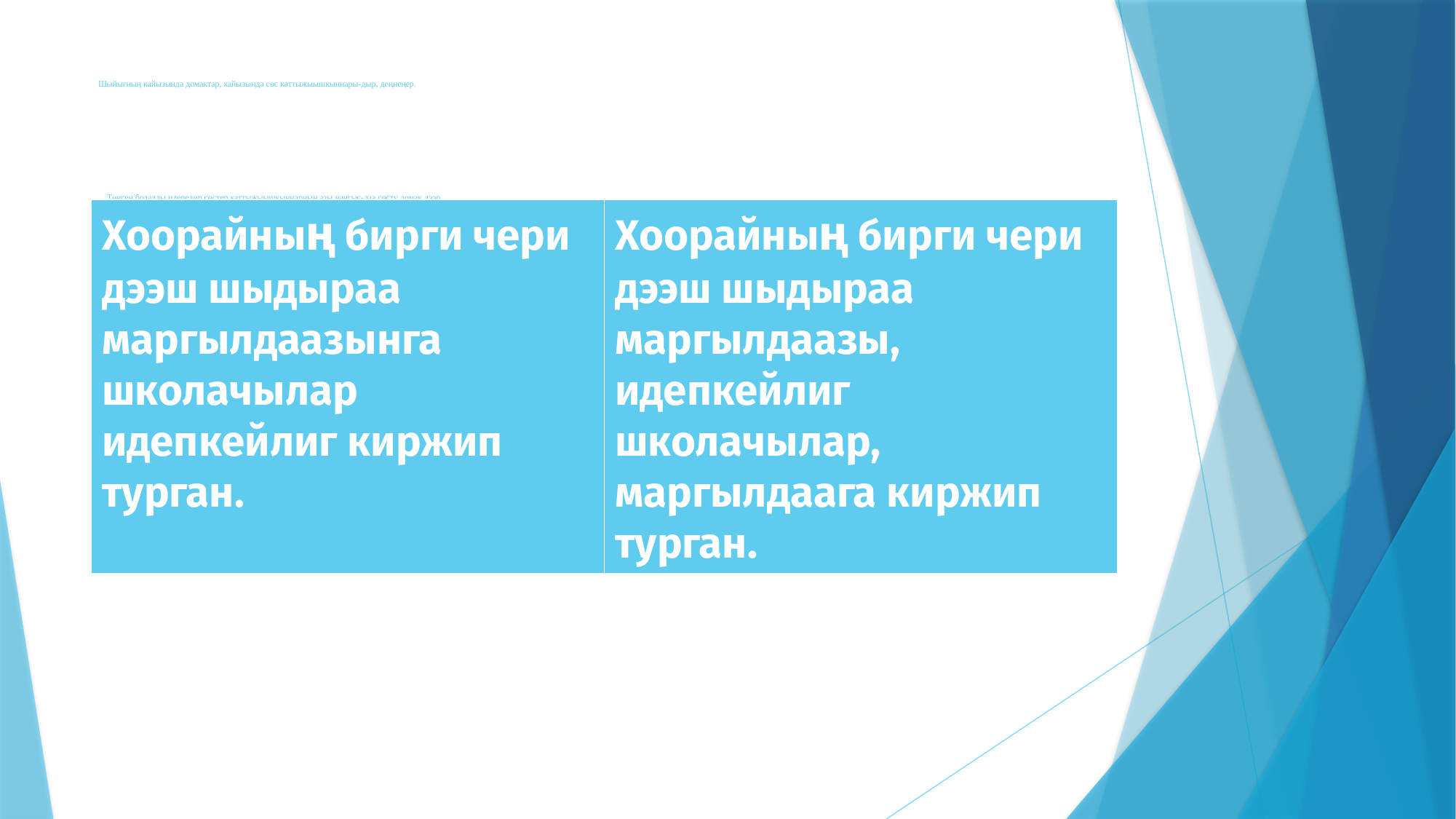

# Шыйыгның кайызында домактар, кайызында сөс каттыжыышкыннары-дыр, деңнеңер. Төнген бодалды илередир сөстер каттыжыышкыннарның азы чангыс-даа сөстү домак дээр. Чижээ: Хүн ашкан. Имир удавас дүжер. Бистиң одаавыс дыка ырак. Чаныптывыс. Шыпшың.
| Хоорайның бирги чери дээш шыдыраа маргылдаазынга школачылар идепкейлиг киржип турган. | Хоорайның бирги чери дээш шыдыраа маргылдаазы, идепкейлиг школачылар, маргылдаага киржип турган. |
| --- | --- |